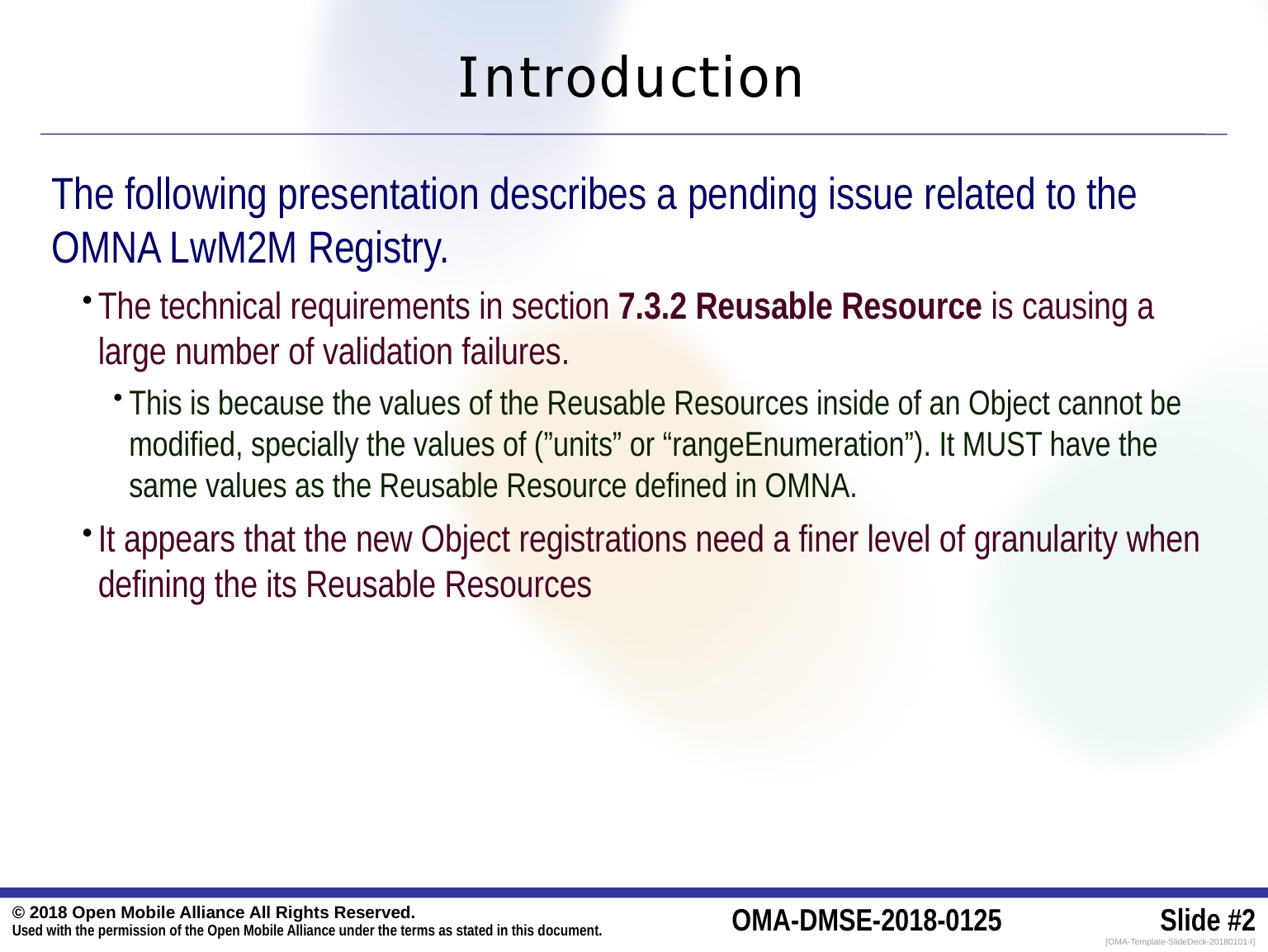

# Introduction
The following presentation describes a pending issue related to the OMNA LwM2M Registry.
The technical requirements in section 7.3.2 Reusable Resource is causing a large number of validation failures.
This is because the values of the Reusable Resources inside of an Object cannot be modified, specially the values of (”units” or “rangeEnumeration”). It MUST have the same values as the Reusable Resource defined in OMNA.
It appears that the new Object registrations need a finer level of granularity when defining the its Reusable Resources